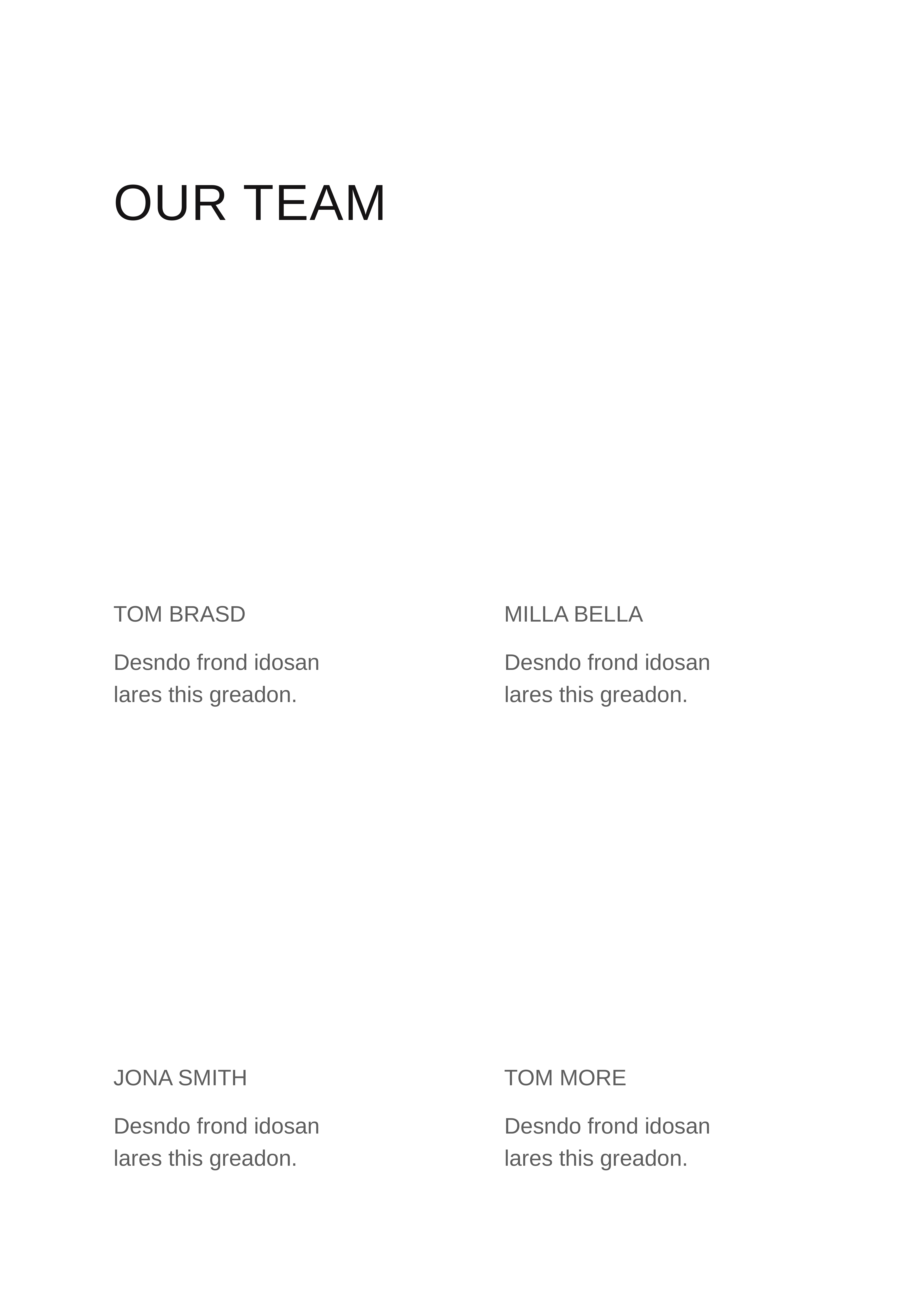

OUR TEAM

TOM BRASD
MILLA BELLA
Desndo frond idosan lares this greadon.
Desndo frond idosan lares this greadon.

JONA SMITH
TOM MORE
Desndo frond idosan lares this greadon.
Desndo frond idosan lares this greadon.